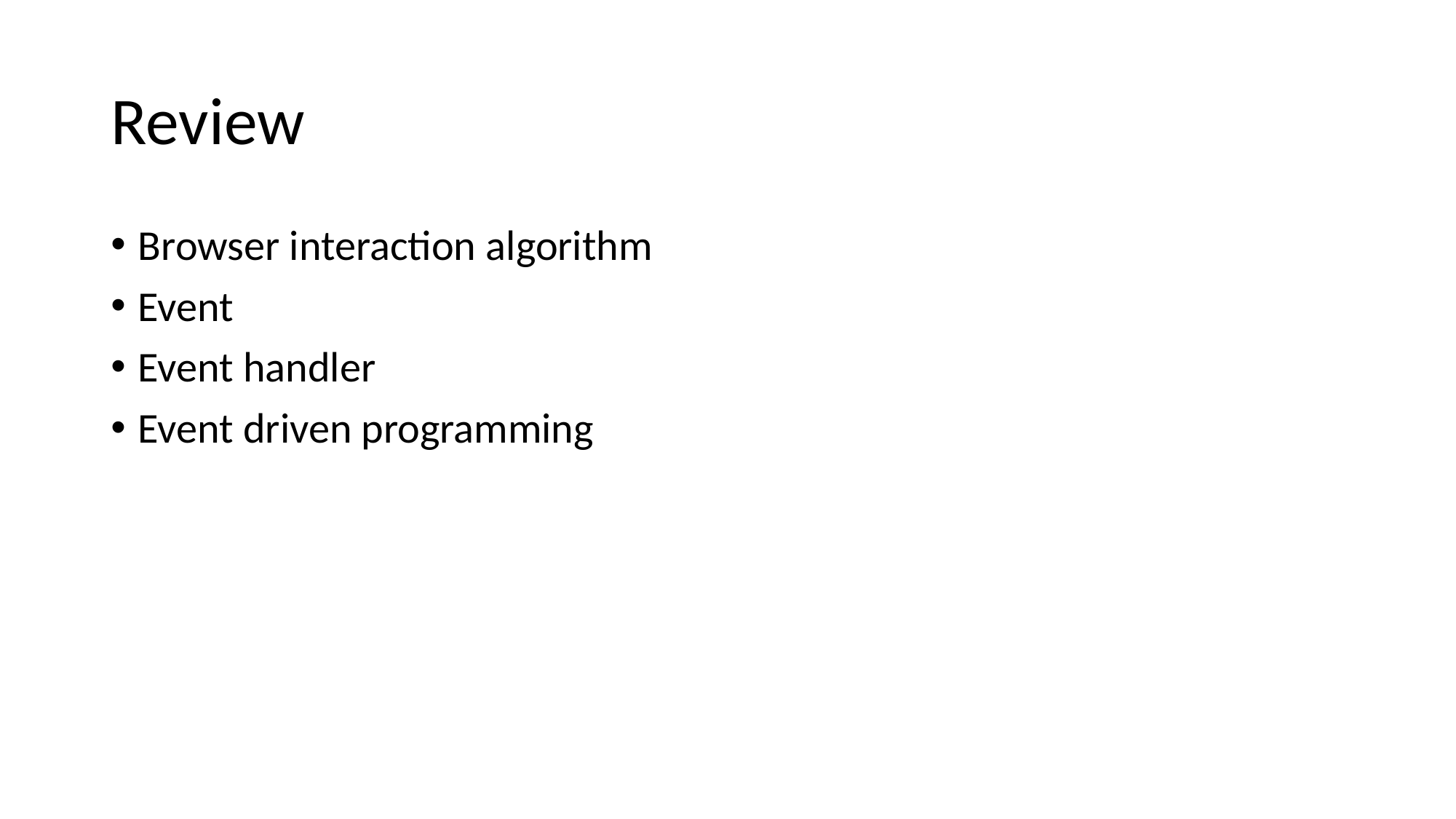

# Review
Browser interaction algorithm
Event
Event handler
Event driven programming